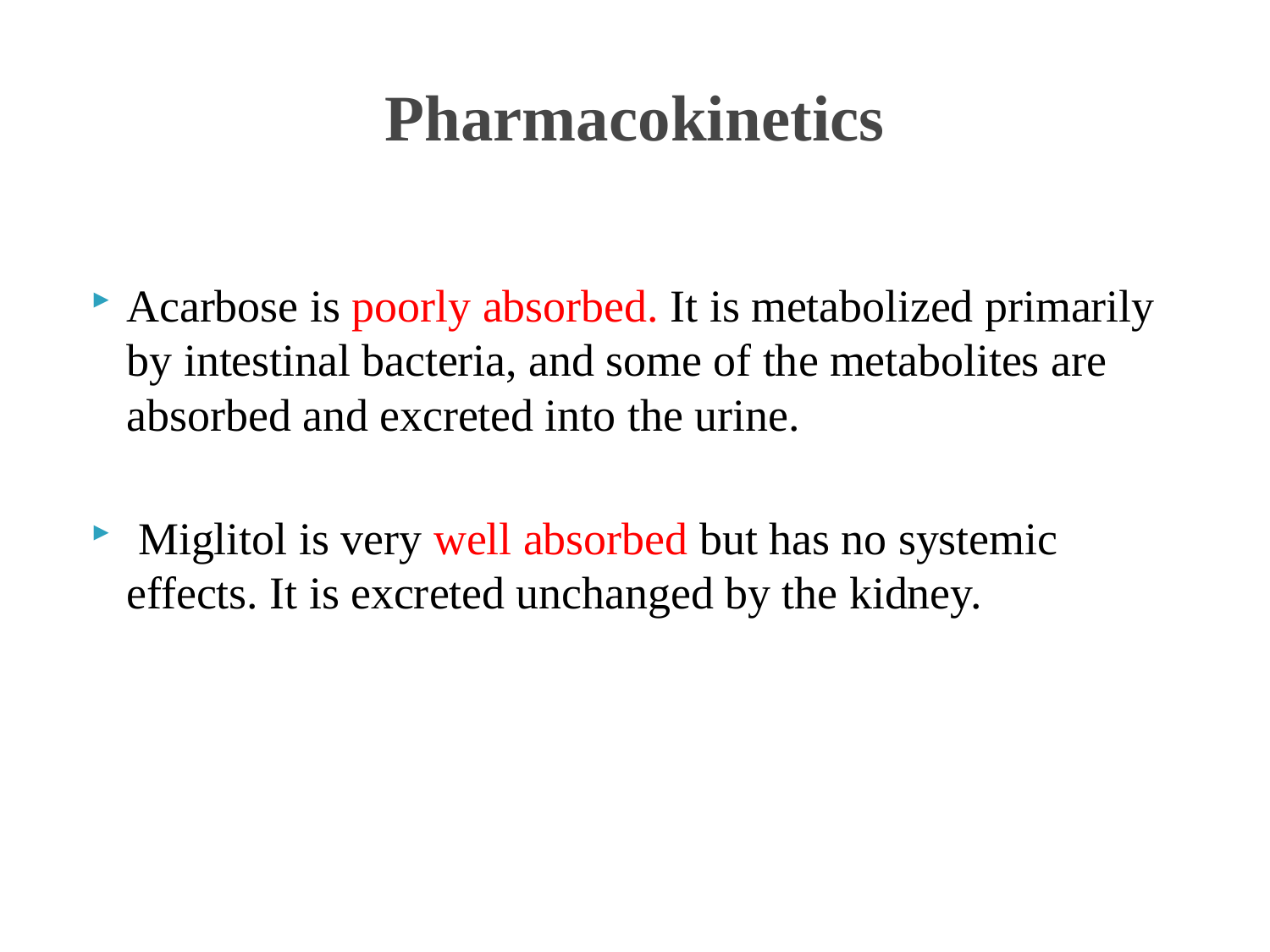

# Pharmacokinetics

Acarbose is poorly absorbed. It is metabolized primarily by intestinal bacteria, and some of the metabolites are absorbed and excreted into the urine.

 Miglitol is very well absorbed but has no systemic effects. It is excreted unchanged by the kidney.